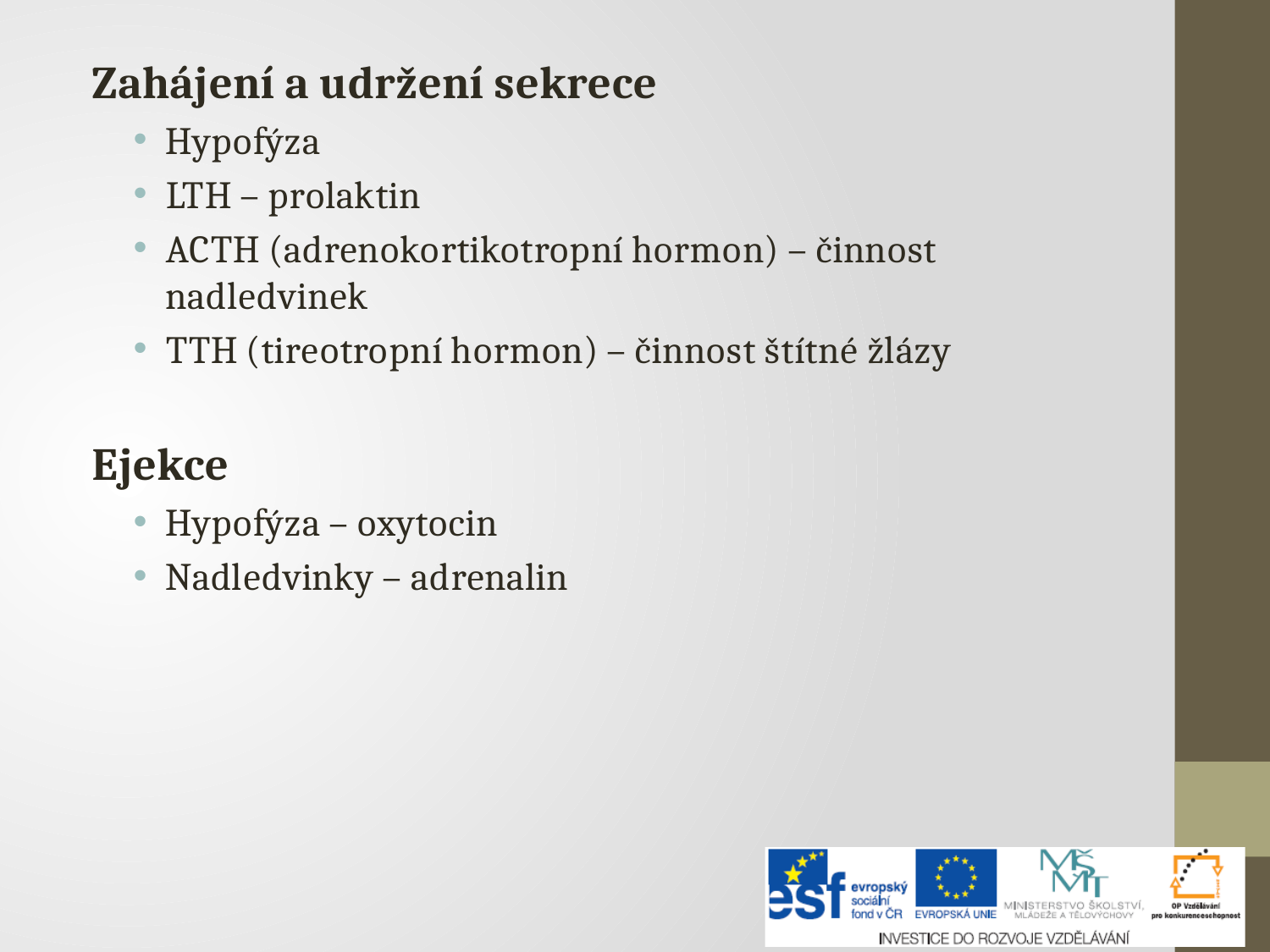

Zahájení a udržení sekrece
Hypofýza
LTH – prolaktin
ACTH (adrenokortikotropní hormon) – činnost nadledvinek
TTH (tireotropní hormon) – činnost štítné žlázy

Ejekce
Hypofýza – oxytocin
Nadledvinky – adrenalin